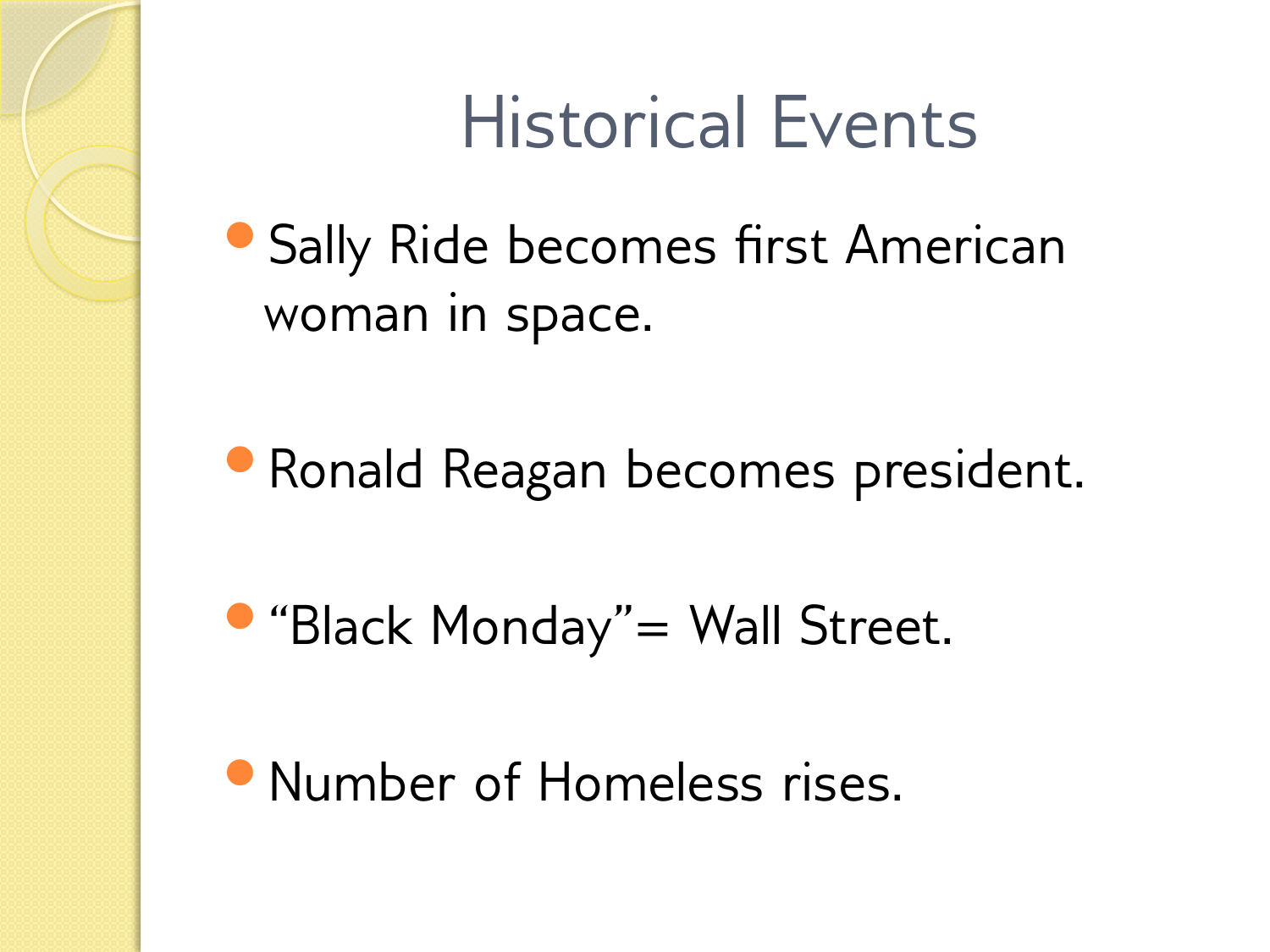

# Historical Events
Sally Ride becomes first American woman in space.

Ronald Reagan becomes president.

“Black Monday”= Wall Street.

Number of Homeless rises.